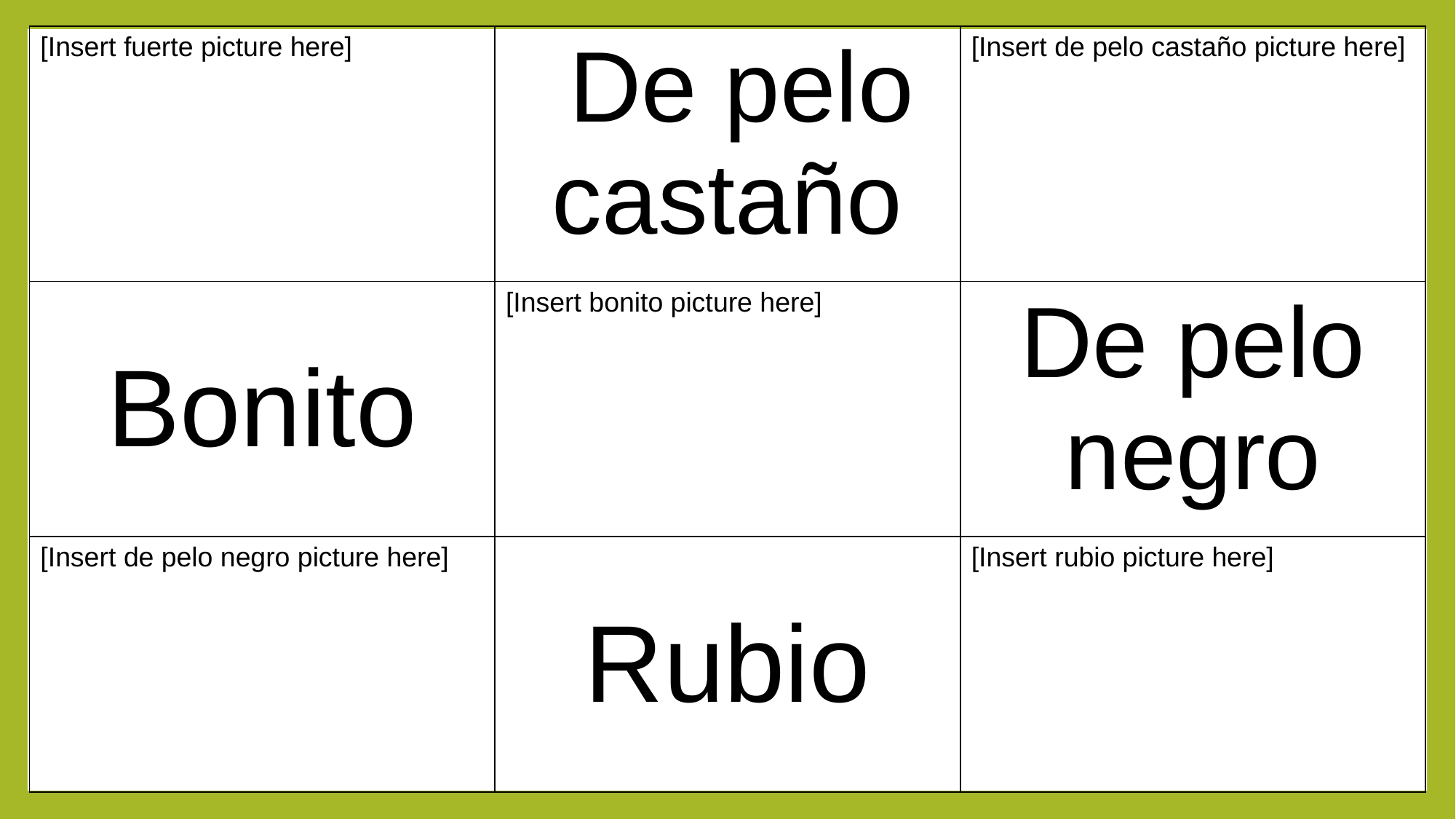

| [Insert fuerte picture here] | De pelo castaño | [Insert de pelo castaño picture here] |
| --- | --- | --- |
| Bonito | [Insert bonito picture here] | De pelo negro |
| [Insert de pelo negro picture here] | Rubio | [Insert rubio picture here] |